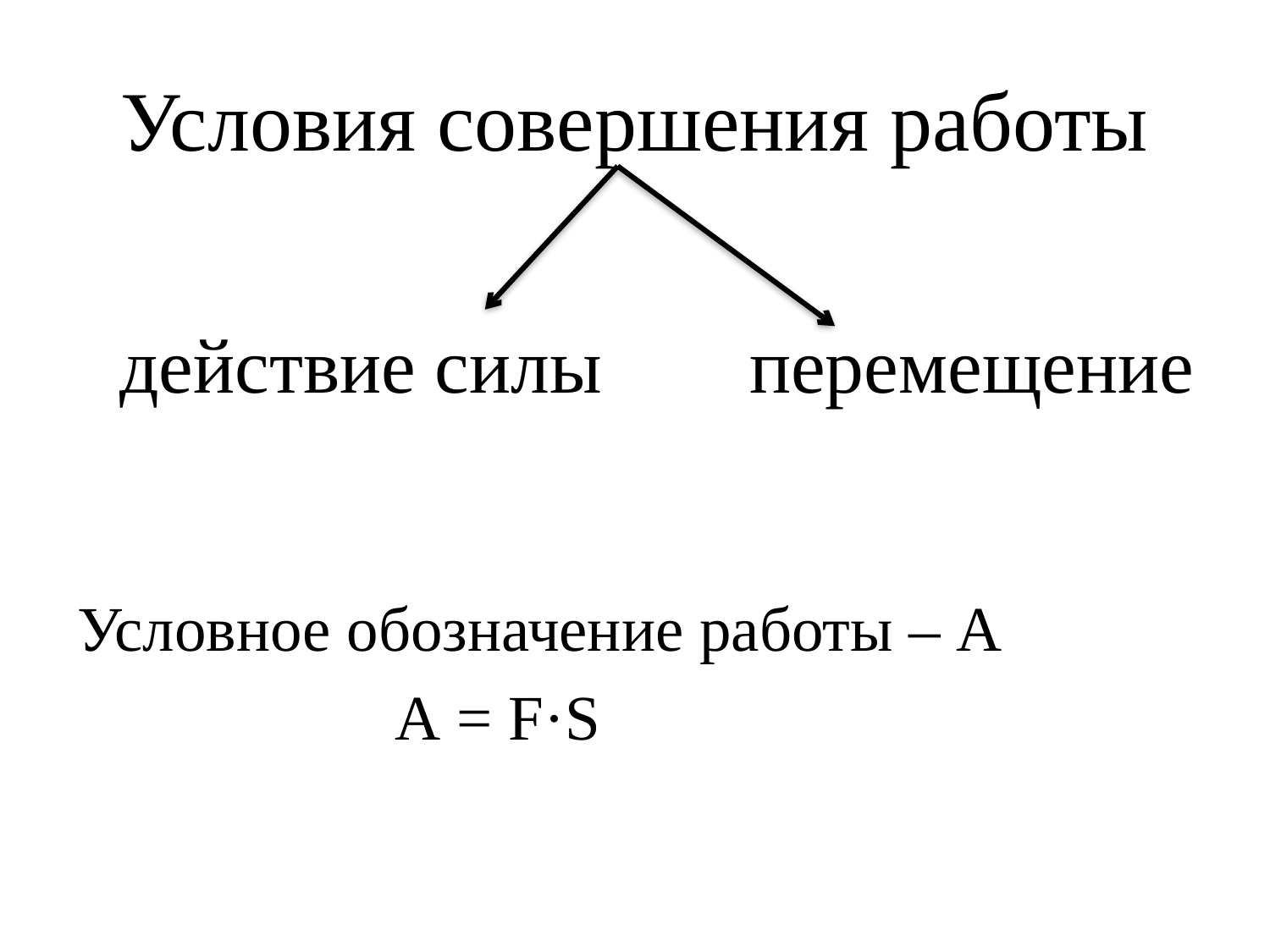

# Условия совершения работы

Условное обозначение работы – А
                    А = F·S
действие силы
перемещение